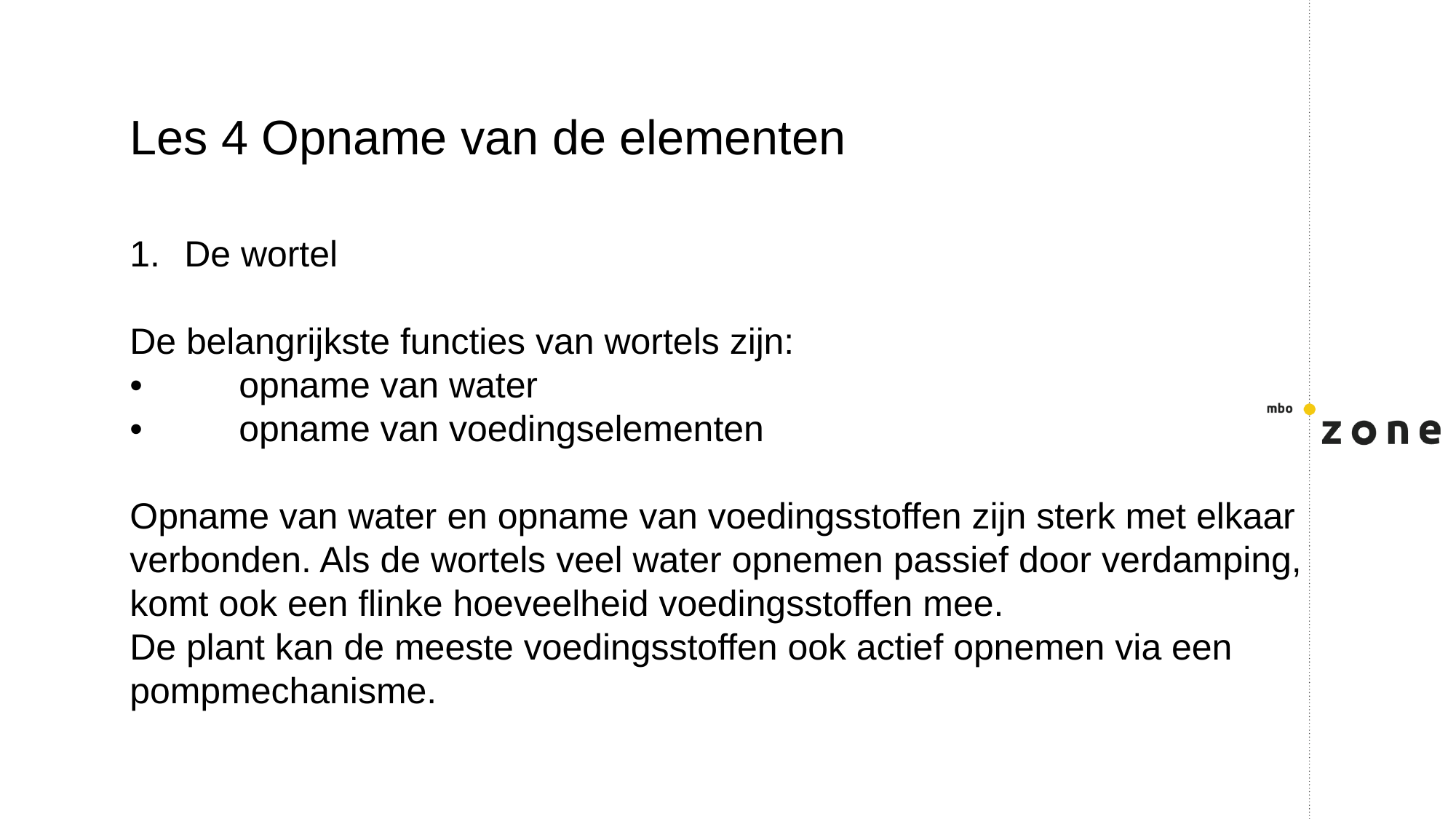

Les 4 Opname van de elementen
De wortel

De belangrijkste functies van wortels zijn:
•	opname van water
•	opname van voedingselementen

Opname van water en opname van voedingsstoffen zijn sterk met elkaar verbonden. Als de wortels veel water opnemen passief door verdamping, komt ook een flinke hoeveelheid voedingsstoffen mee.
De plant kan de meeste voedingsstoffen ook actief opnemen via een pompmechanisme.